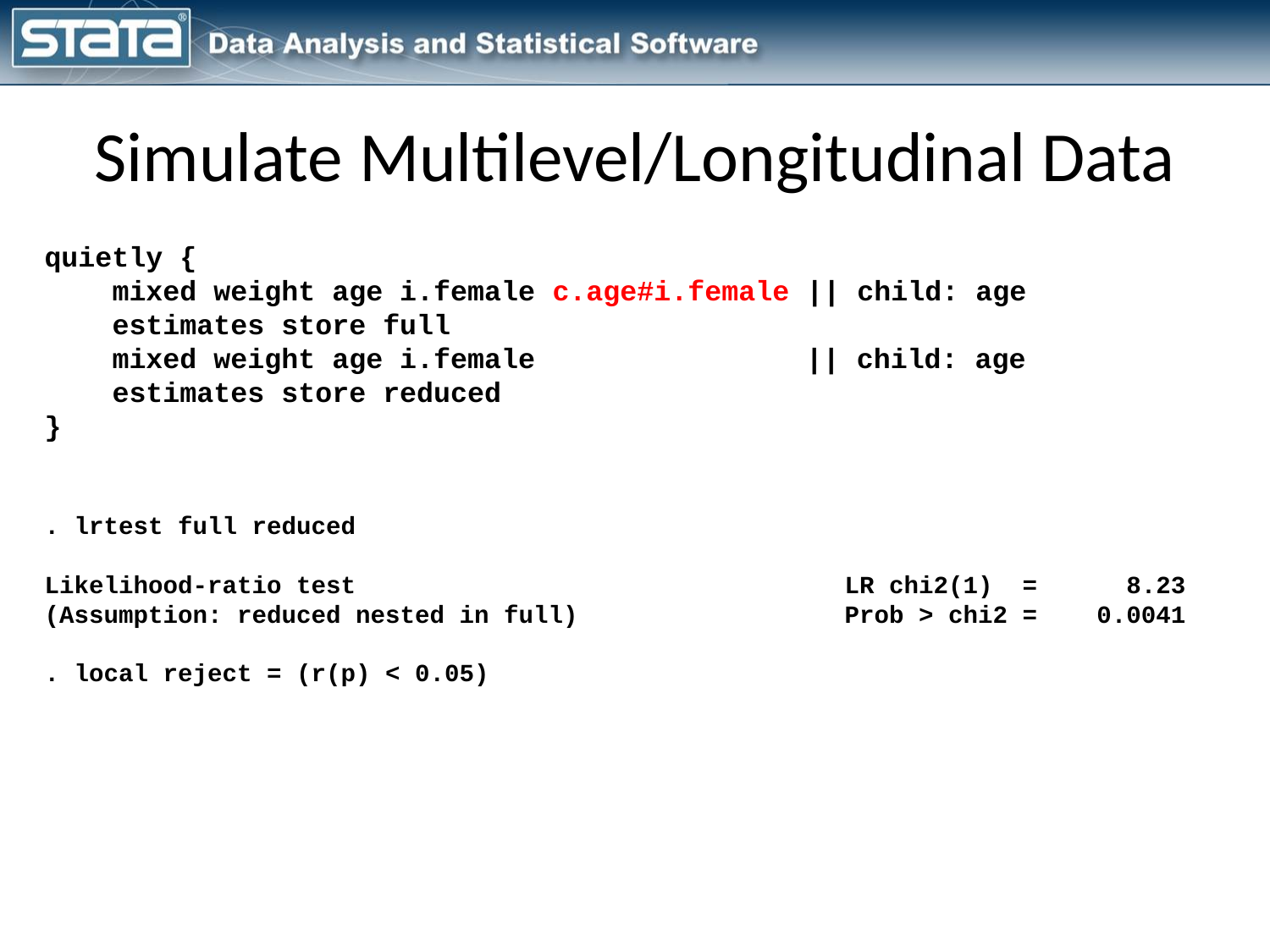

# Simulate Multilevel/Longitudinal Data
quietly {
    mixed weight age i.female c.age#i.female || child: age
    estimates store full
    mixed weight age i.female                || child: age
    estimates store reduced
}

. lrtest full reduced

Likelihood-ratio test                                 LR chi2(1)  =      8.23
(Assumption: reduced nested in full)                  Prob > chi2 =    0.0041

. local reject = (r(p) < 0.05)